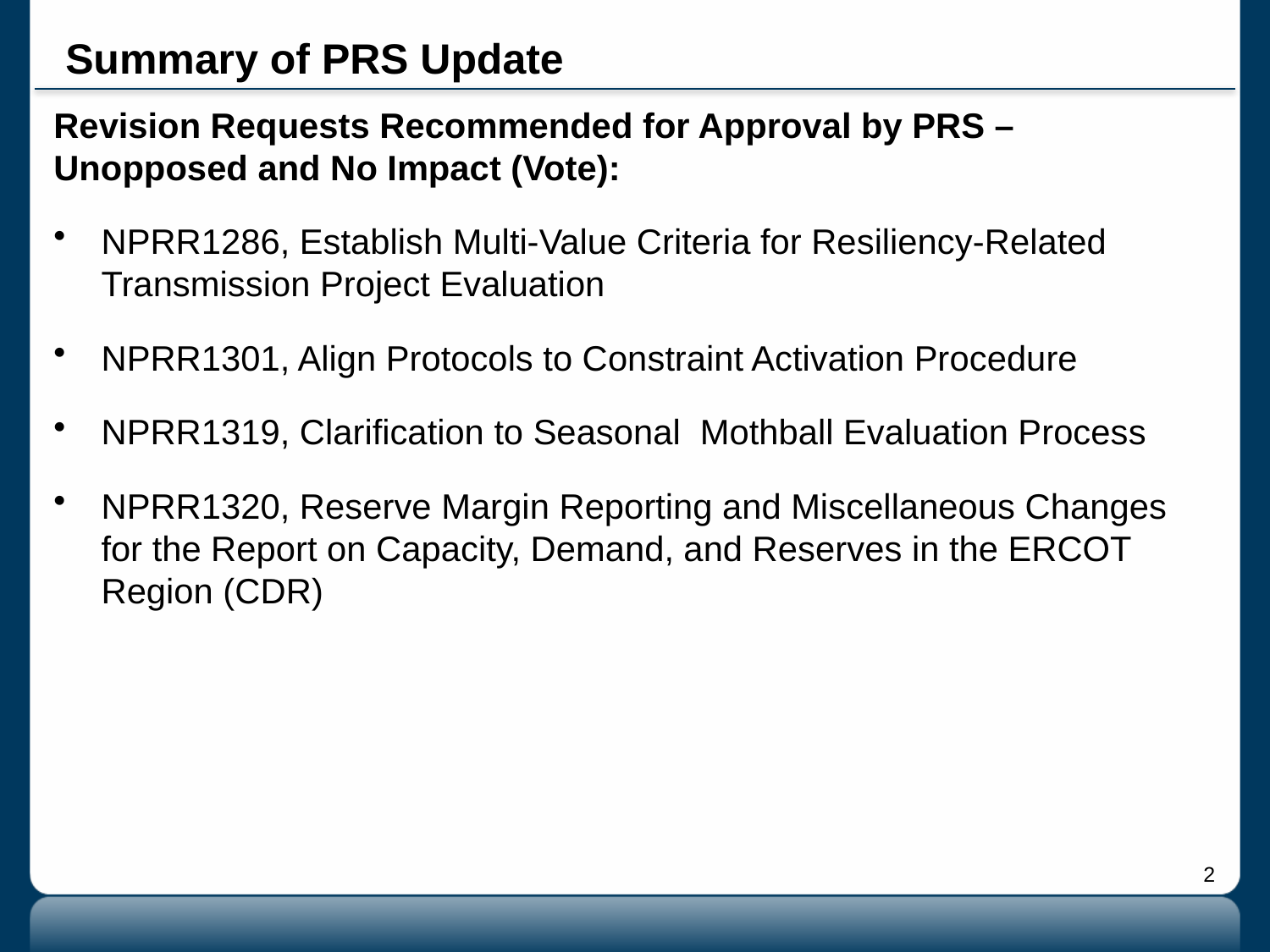

# Summary of PRS Update
Revision Requests Recommended for Approval by PRS – Unopposed and No Impact (Vote):
NPRR1286, Establish Multi-Value Criteria for Resiliency-Related Transmission Project Evaluation
NPRR1301, Align Protocols to Constraint Activation Procedure
NPRR1319, Clarification to Seasonal  Mothball Evaluation Process
NPRR1320, Reserve Margin Reporting and Miscellaneous Changes for the Report on Capacity, Demand, and Reserves in the ERCOT Region (CDR)